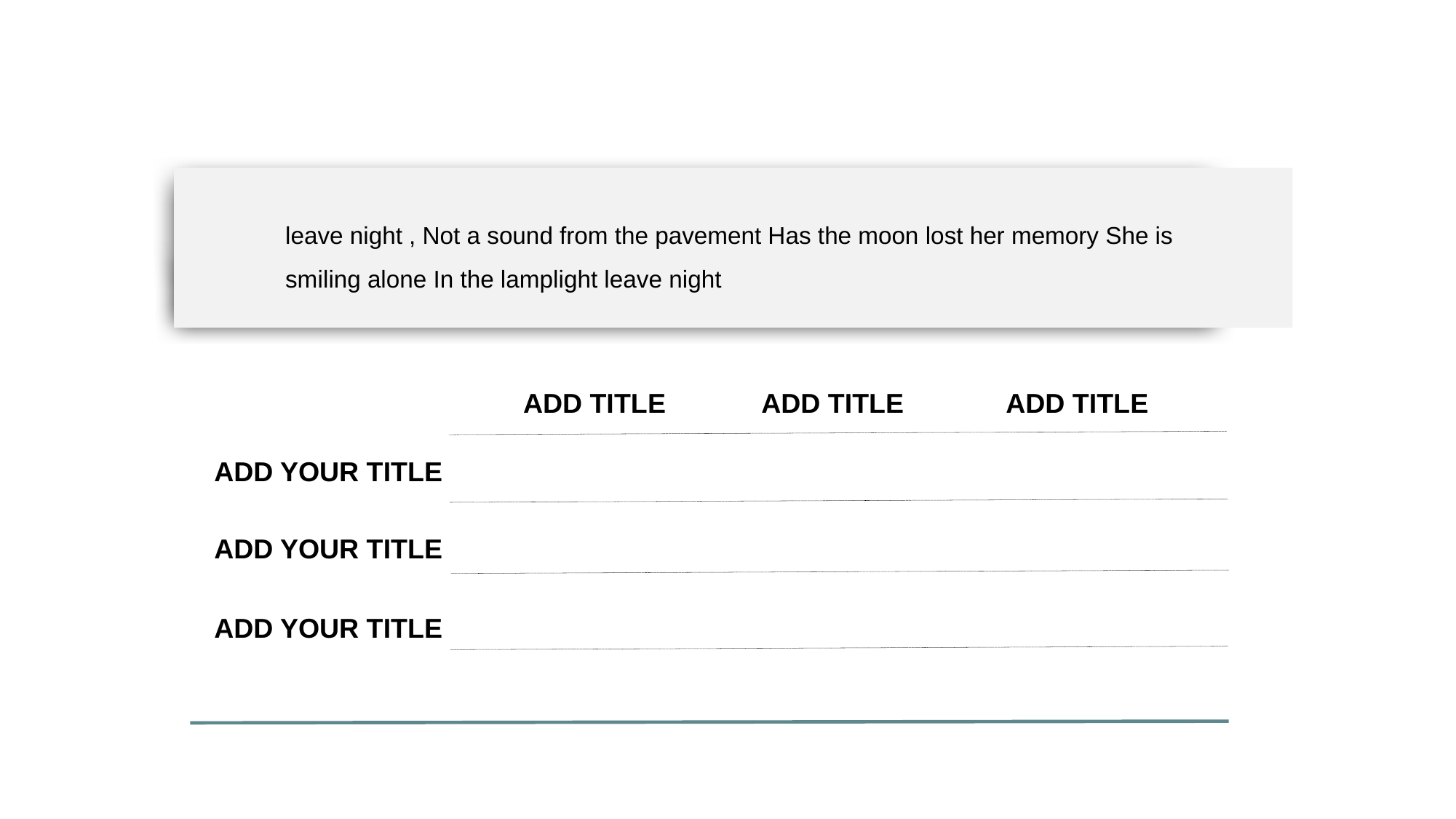

leave night , Not a sound from the pavement Has the moon lost her memory She is smiling alone In the lamplight leave night
ADD TITLE
ADD TITLE
ADD TITLE
ADD YOUR TITLE
ADD YOUR TITLE
ADD YOUR TITLE